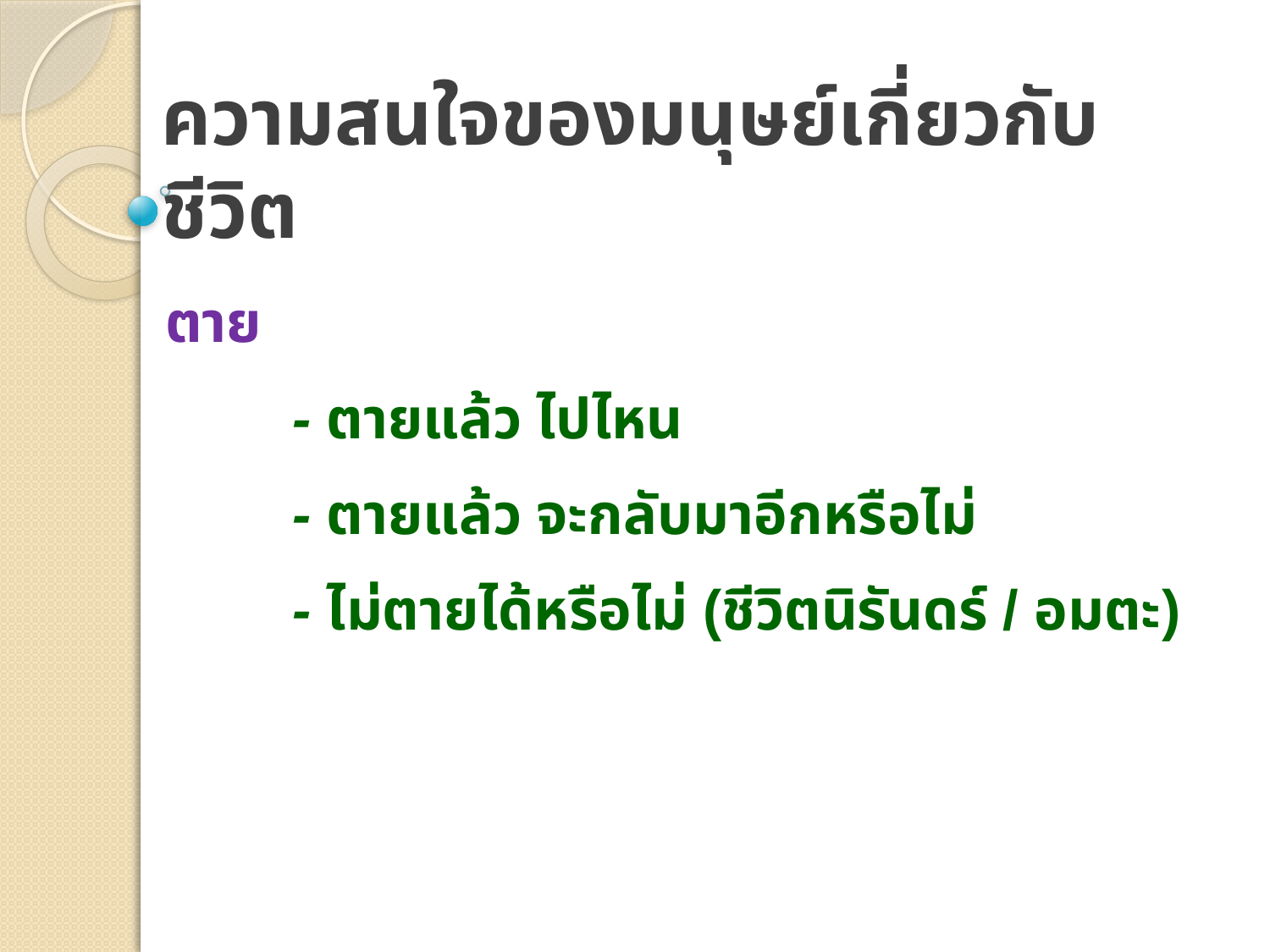

# ความสนใจของมนุษย์เกี่ยวกับชีวิต
ตาย
	- ตายแล้ว ไปไหน
	- ตายแล้ว จะกลับมาอีกหรือไม่
	- ไม่ตายได้หรือไม่ (ชีวิตนิรันดร์ / อมตะ)